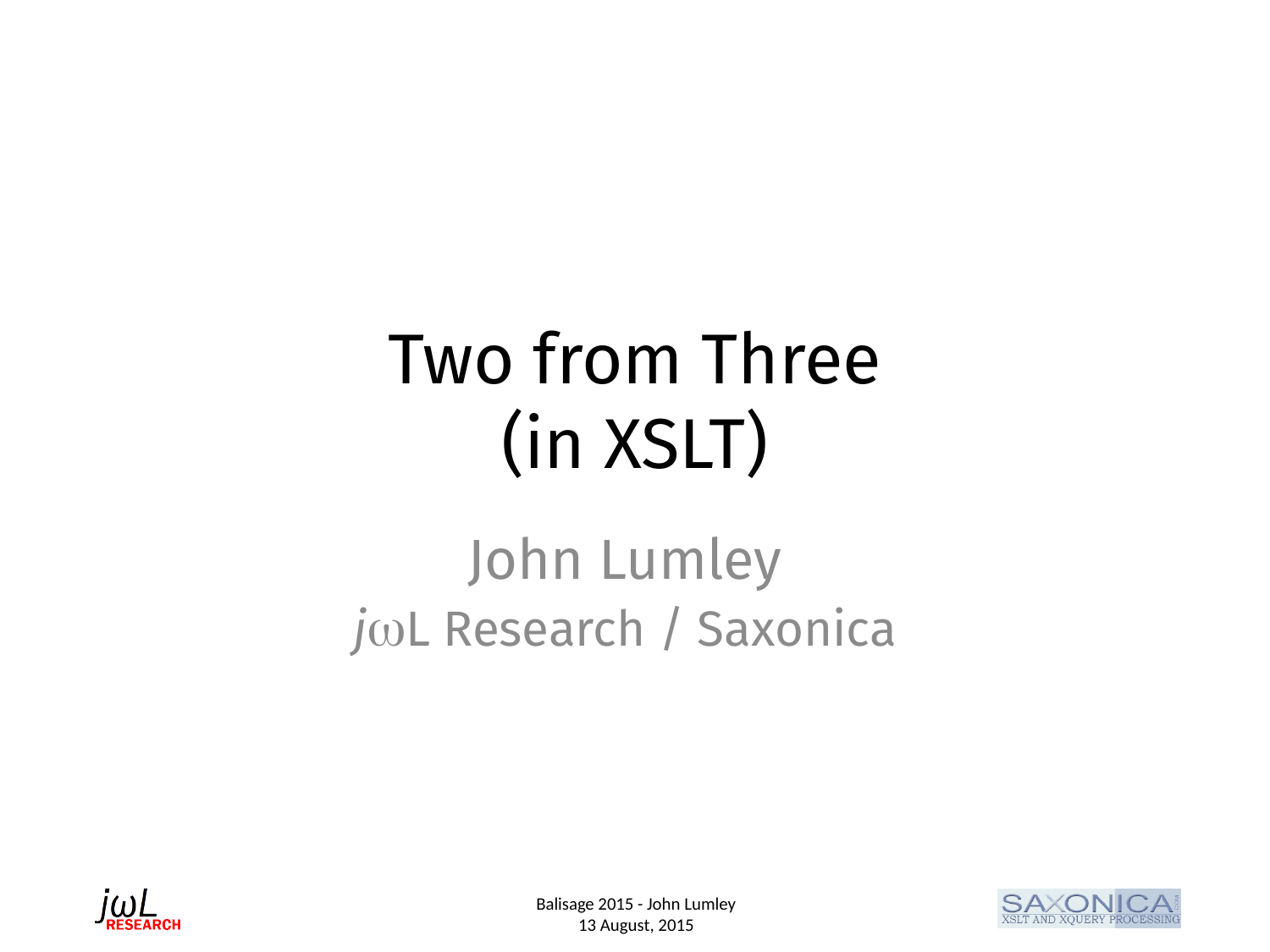

# Two from Three (in XSLT)
John Lumley
jωL Research / Saxonica